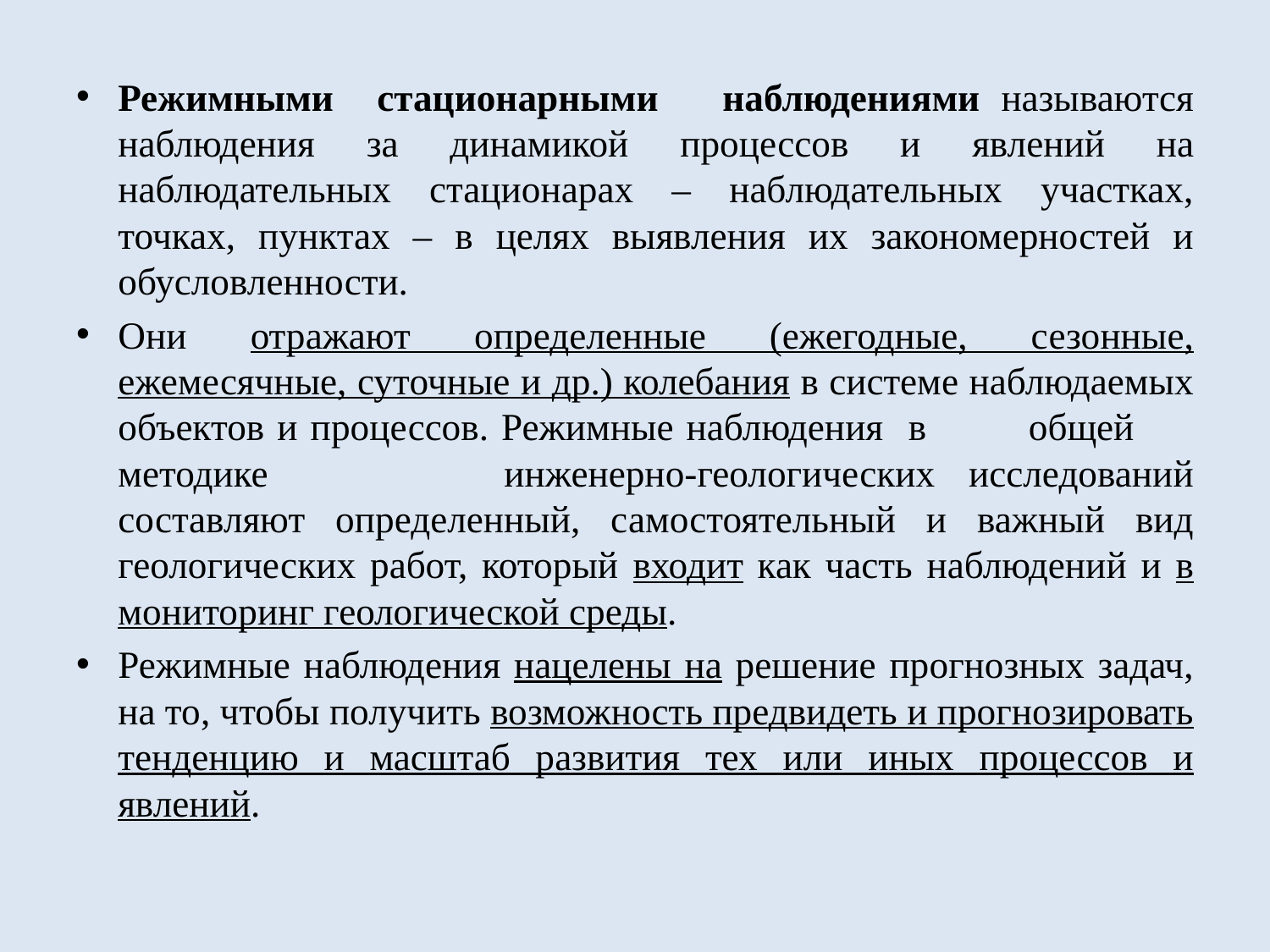

Режимными	стационарными	наблюдениями называются наблюдения за динамикой процессов и явлений на наблюдательных стационарах – наблюдательных участках, точках, пунктах – в целях выявления их закономерностей и обусловленности.
Они отражают определенные (ежегодные, сезонные, ежемесячные, суточные и др.) колебания в системе наблюдаемых объектов и процессов. Режимные наблюдения	в        общей	методике       инженерно-геологических исследований составляют определенный, самостоятельный и важный вид геологических работ, который входит как часть наблюдений и в мониторинг геологической среды.
Режимные наблюдения нацелены на решение прогнозных задач, на то, чтобы получить возможность предвидеть и прогнозировать тенденцию и масштаб развития тех или иных процессов и явлений.